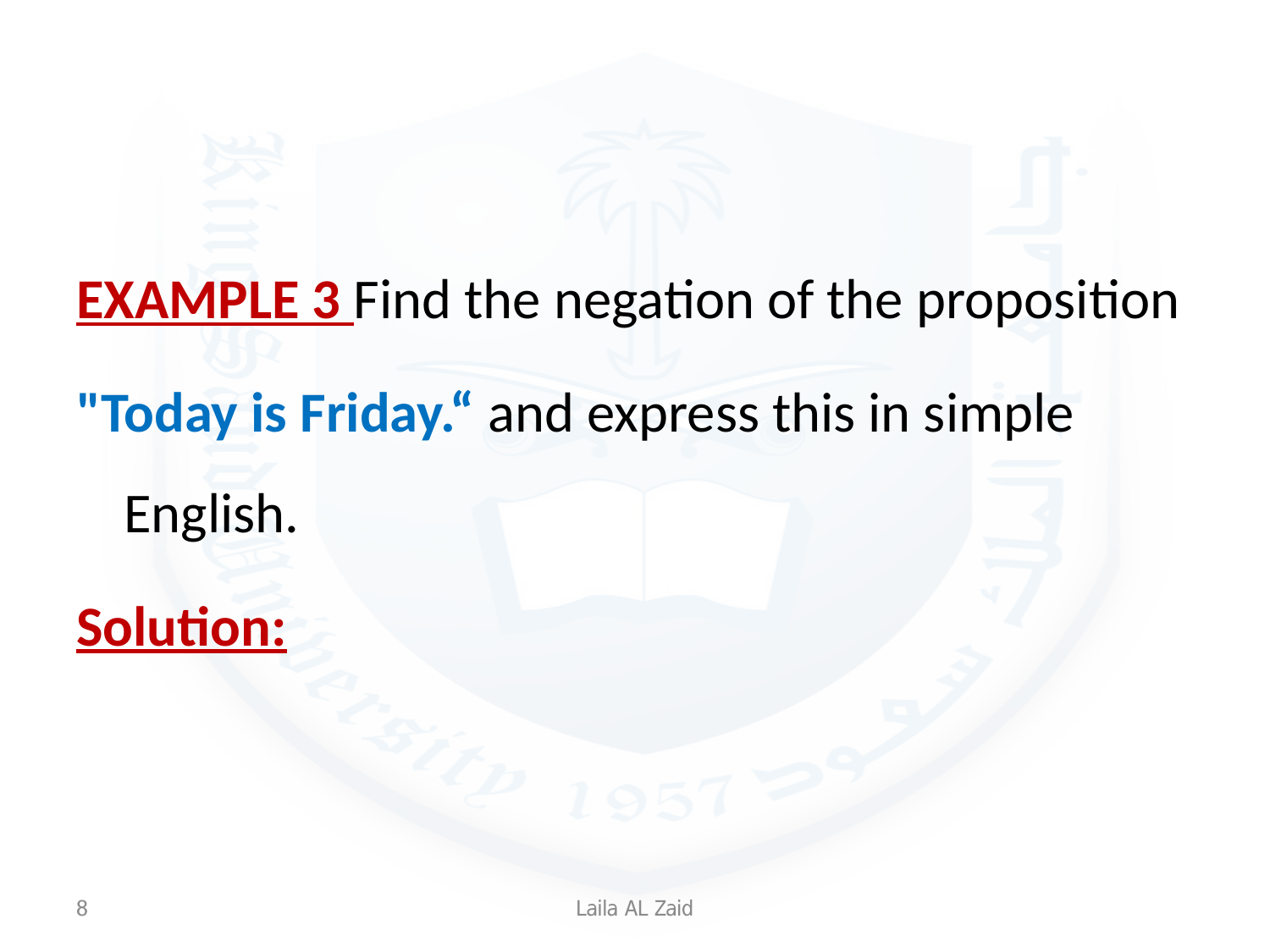

EXAMPLE 3 Find the negation of the proposition
"Today is Friday.“ and express this in simple English.
Solution:
8
Laila AL Zaid